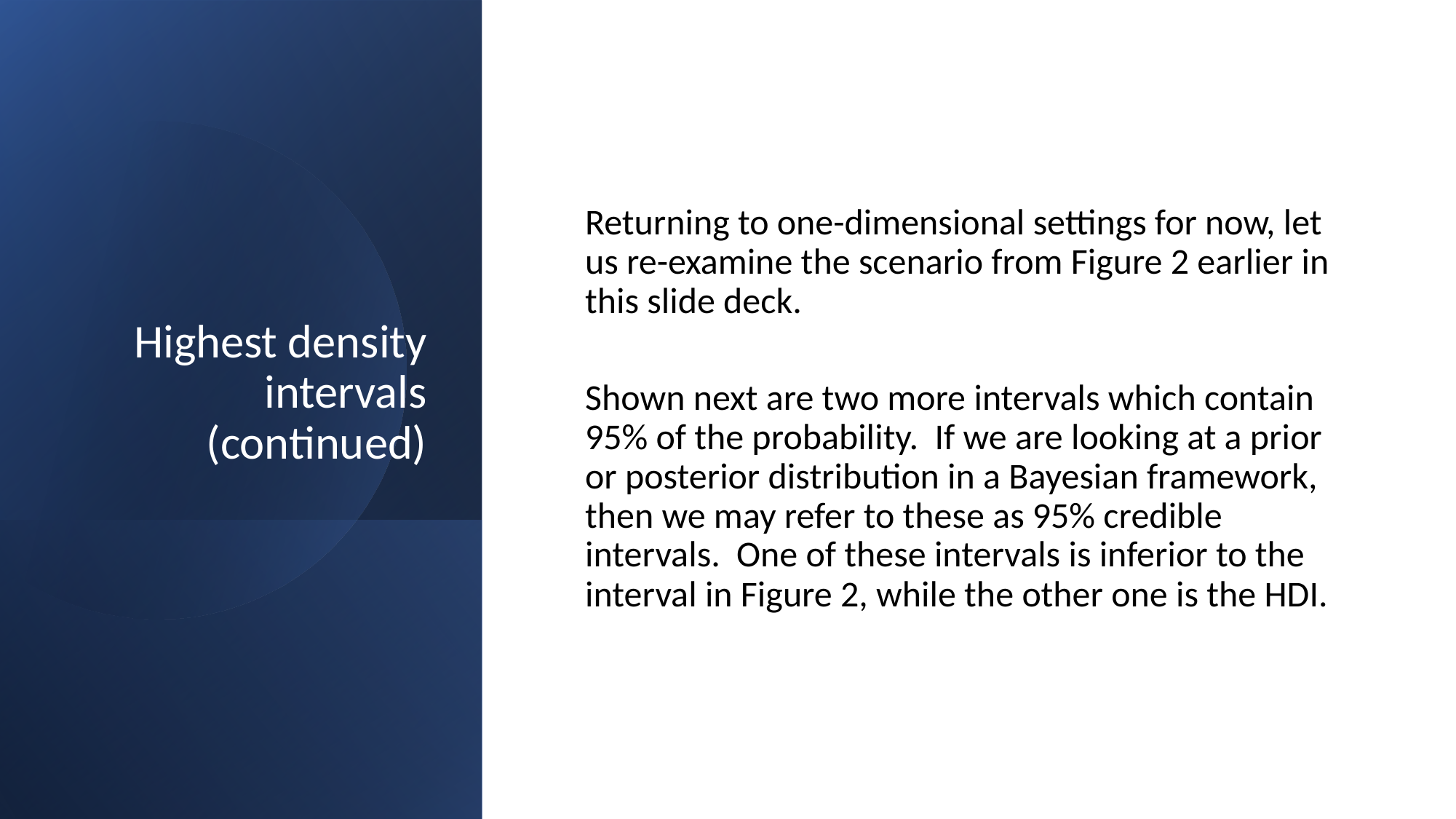

# Highest density intervals (continued)
Returning to one-dimensional settings for now, let us re-examine the scenario from Figure 2 earlier in this slide deck.

Shown next are two more intervals which contain 95% of the probability.  If we are looking at a prior or posterior distribution in a Bayesian framework, then we may refer to these as 95% credible intervals.  One of these intervals is inferior to the interval in Figure 2, while the other one is the HDI.